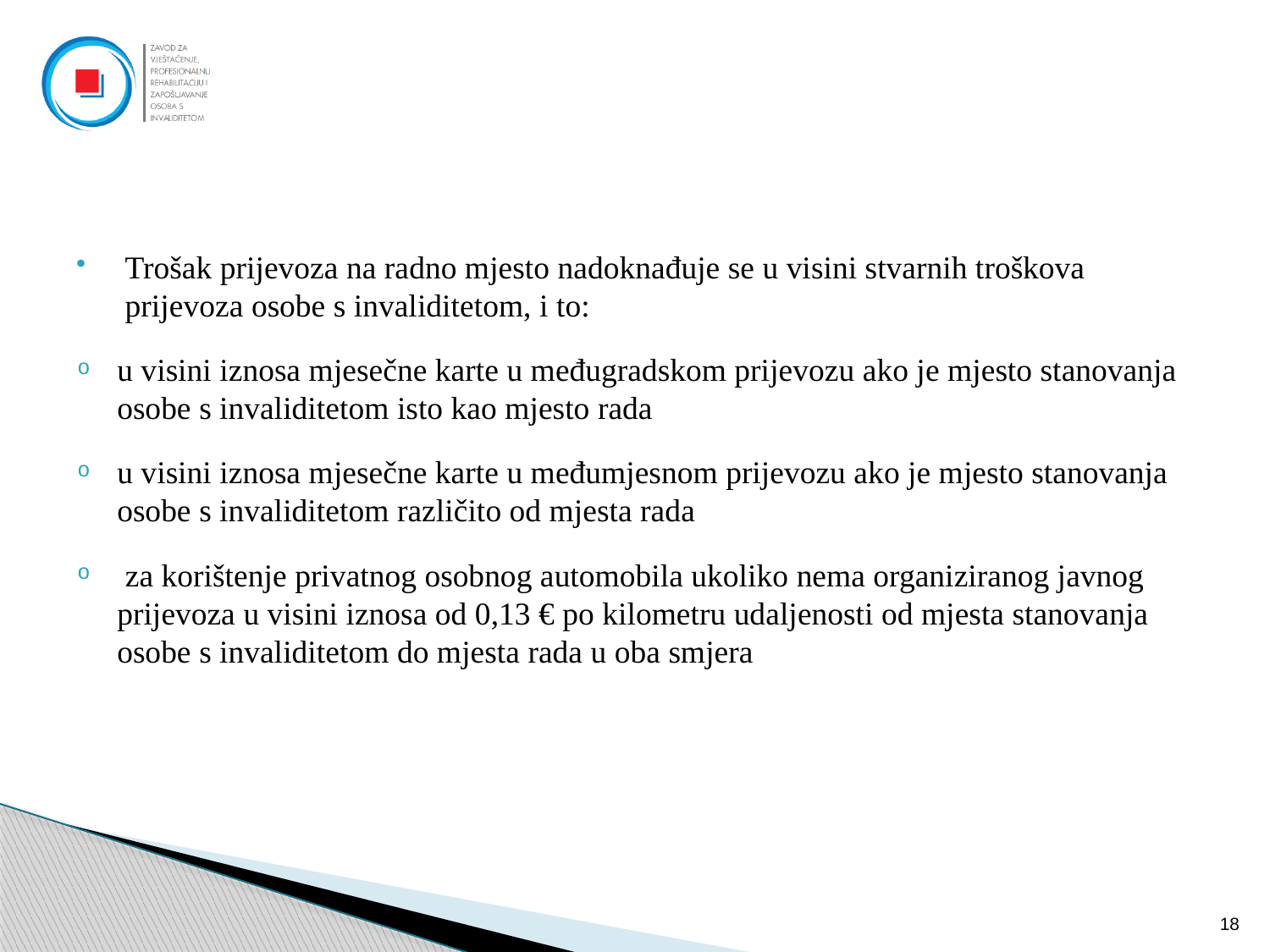

#

Trošak prijevoza na radno mjesto nadoknađuje se u visini stvarnih troškova prijevoza osobe s invaliditetom, i to:
u visini iznosa mjesečne karte u međugradskom prijevozu ako je mjesto stanovanja osobe s invaliditetom isto kao mjesto rada
u visini iznosa mjesečne karte u međumjesnom prijevozu ako je mjesto stanovanja osobe s invaliditetom različito od mjesta rada
 za korištenje privatnog osobnog automobila ukoliko nema organiziranog javnog prijevoza u visini iznosa od 0,13 € po kilometru udaljenosti od mjesta stanovanja osobe s invaliditetom do mjesta rada u oba smjera

18